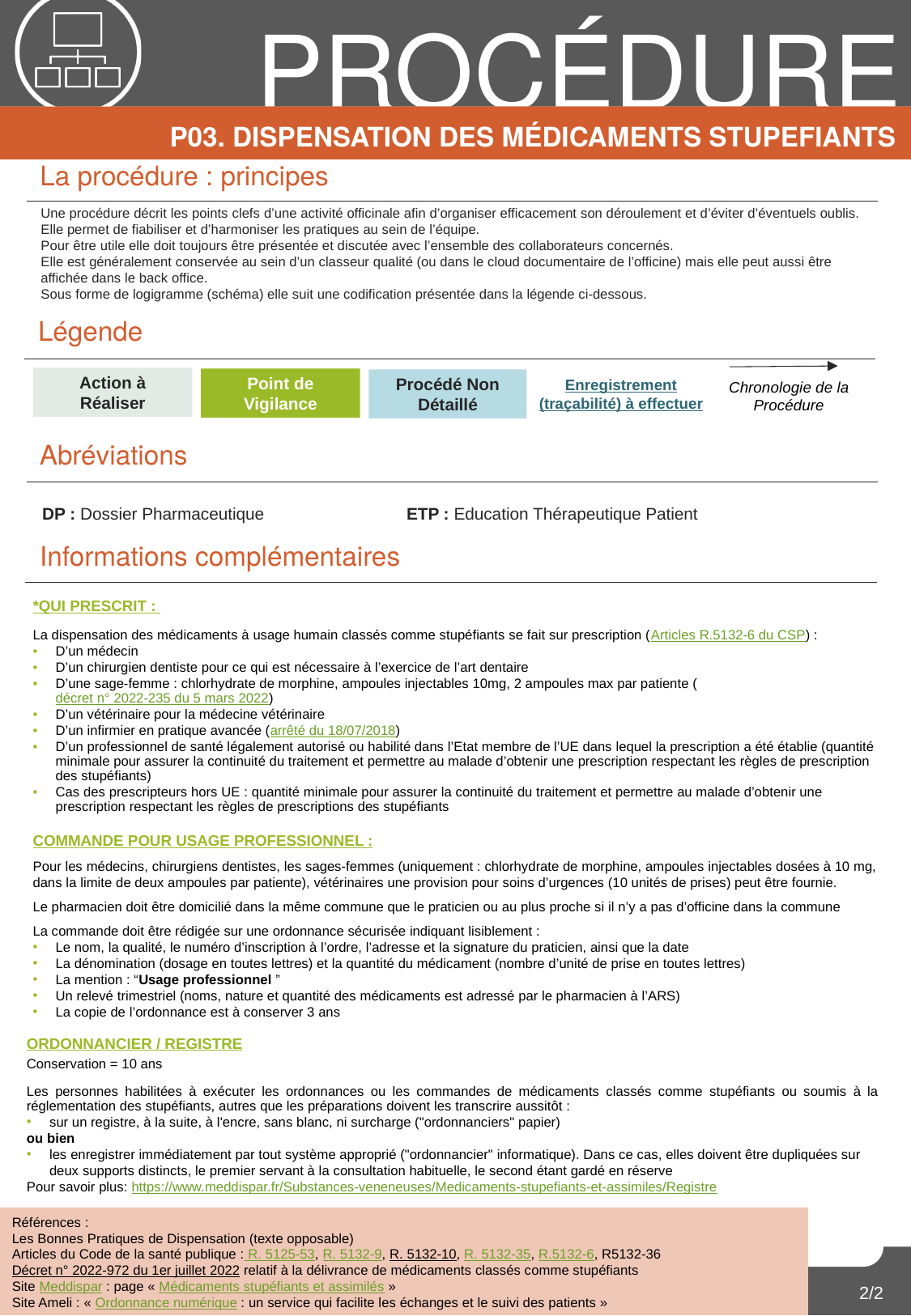

# P03. Dispensation DES médicaments STUPEFIANTS
DP : Dossier Pharmaceutique 		ETP : Education Thérapeutique Patient

*QUI PRESCRIT :

La dispensation des médicaments à usage humain classés comme stupéfiants se fait sur prescription (Articles R.5132-6 du CSP) :
D’un médecin
D’un chirurgien dentiste pour ce qui est nécessaire à l’exercice de l’art dentaire
D’une sage-femme : chlorhydrate de morphine, ampoules injectables 10mg, 2 ampoules max par patiente (décret n° 2022-235 du 5 mars 2022)
D’un vétérinaire pour la médecine vétérinaire
D’un infirmier en pratique avancée (arrêté du 18/07/2018)
D’un professionnel de santé légalement autorisé ou habilité dans l’Etat membre de l’UE dans lequel la prescription a été établie (quantité minimale pour assurer la continuité du traitement et permettre au malade d’obtenir une prescription respectant les règles de prescription des stupéfiants)
Cas des prescripteurs hors UE : quantité minimale pour assurer la continuité du traitement et permettre au malade d’obtenir une prescription respectant les règles de prescriptions des stupéfiants
COMMANDE POUR USAGE PROFESSIONNEL :

Pour les médecins, chirurgiens dentistes, les sages-femmes (uniquement : chlorhydrate de morphine, ampoules injectables dosées à 10 mg, dans la limite de deux ampoules par patiente), vétérinaires une provision pour soins d’urgences (10 unités de prises) peut être fournie.

Le pharmacien doit être domicilié dans la même commune que le praticien ou au plus proche si il n’y a pas d’officine dans la commune

La commande doit être rédigée sur une ordonnance sécurisée indiquant lisiblement :
Le nom, la qualité, le numéro d’inscription à l’ordre, l’adresse et la signature du praticien, ainsi que la date
La dénomination (dosage en toutes lettres) et la quantité du médicament (nombre d’unité de prise en toutes lettres)
La mention : “Usage professionnel ”
Un relevé trimestriel (noms, nature et quantité des médicaments est adressé par le pharmacien à l’ARS)
La copie de l’ordonnance est à conserver 3 ans
ORDONNANCIER / REGISTRE
Conservation = 10 ans
Les personnes habilitées à exécuter les ordonnances ou les commandes de médicaments classés comme stupéfiants ou soumis à la réglementation des stupéfiants, autres que les préparations doivent les transcrire aussitôt :
sur un registre, à la suite, à l'encre, sans blanc, ni surcharge ("ordonnanciers" papier)
ou bien
les enregistrer immédiatement par tout système approprié ("ordonnancier" informatique). Dans ce cas, elles doivent être dupliquées sur deux supports distincts, le premier servant à la consultation habituelle, le second étant gardé en réserve
Pour savoir plus: https://www.meddispar.fr/Substances-veneneuses/Medicaments-stupefiants-et-assimiles/Registre
Références :
Les Bonnes Pratiques de Dispensation (texte opposable)
Articles du Code de la santé publique : R. 5125-53, R. 5132-9, R. 5132-10, R. 5132-35, R.5132-6, R5132-36
Décret n° 2022-972 du 1er juillet 2022 relatif à la délivrance de médicaments classés comme stupéfiants
Site Meddispar : page « Médicaments stupéfiants et assimilés »
Site Ameli : « Ordonnance numérique : un service qui facilite les échanges et le suivi des patients »
2/2